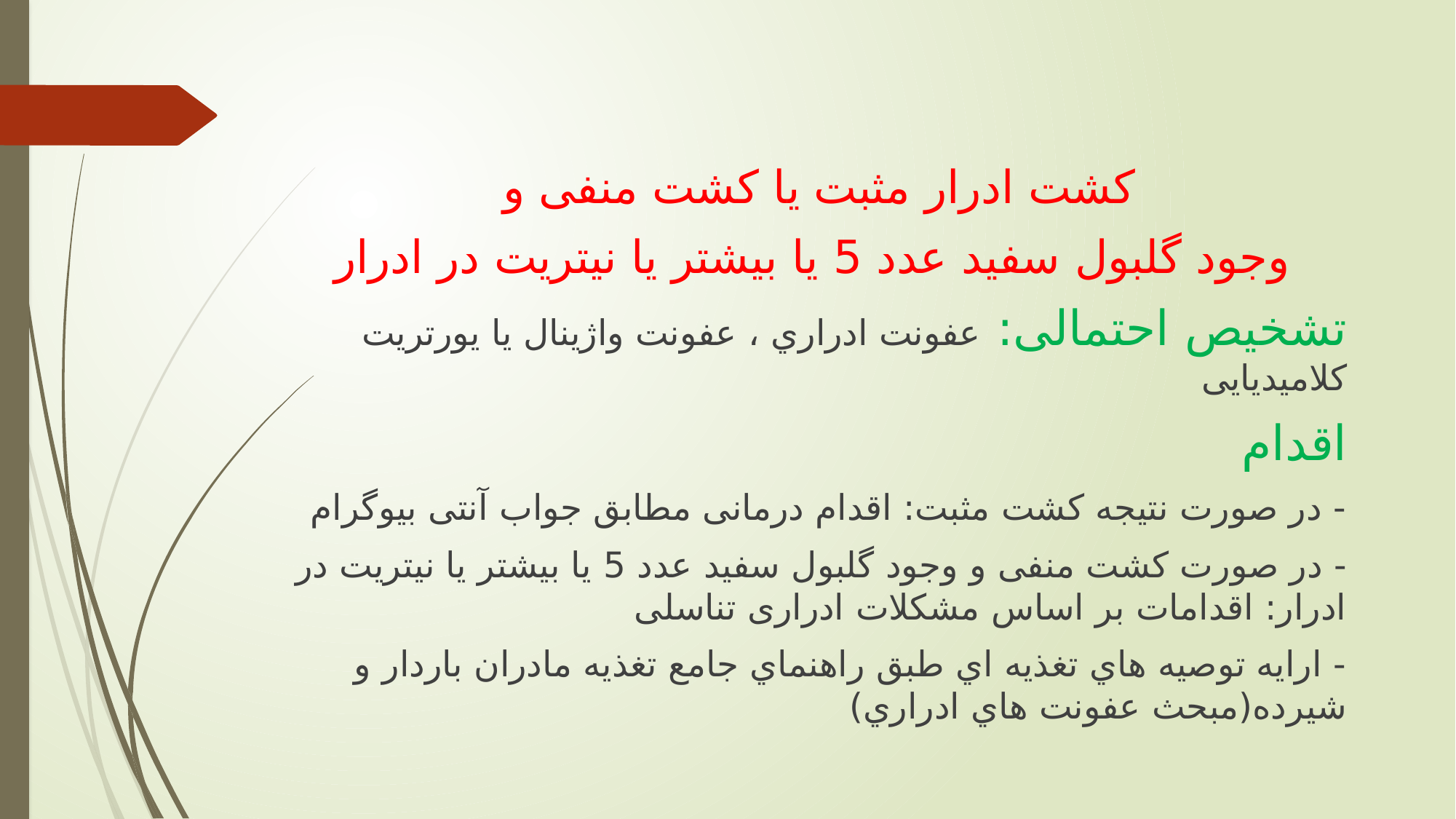

كشت ادرار مثبت يا كشت منفی و
 وجود گلبول سفید عدد 5 يا بیشتر يا نیتريت در ادرار
تشخیص احتمالی: عفونت ادراري ، عفونت واژينال يا يورتريت كلامیديايی
اقدام
- در صورت نتیجه كشت مثبت: اقدام درمانی مطابق جواب آنتی بیوگرام
- در صورت كشت منفی و وجود گلبول سفید عدد 5 يا بیشتر يا نیتريت در ادرار: اقدامات بر اساس مشکلات ادراری تناسلی
- ارايه توصیه هاي تغذيه اي طبق راهنماي جامع تغذيه مادران باردار و شیرده(مبحث عفونت هاي ادراري)